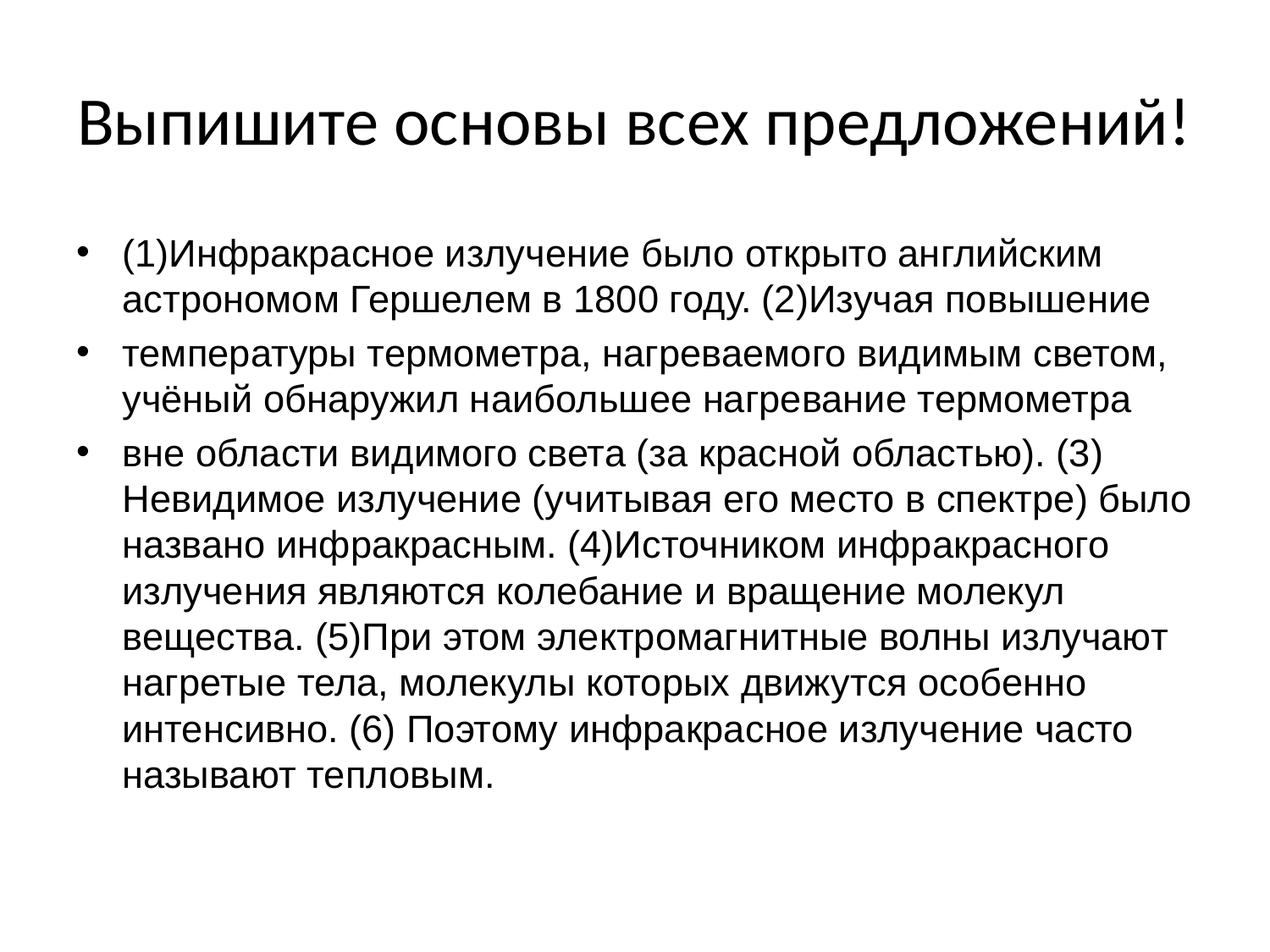

# Выпишите основы всех предложений!
(1)Инфракрасное излучение было открыто английским астрономом Гершелем в 1800 году. (2)Изучая повышение
температуры термометра, нагреваемого видимым светом, учёный обнаружил наибольшее нагревание термометра
вне области видимого света (за красной областью). (3) Невидимое излучение (учитывая его место в спектре) было названо инфракрасным. (4)Источником инфракрасного излучения являются колебание и вращение молекул вещества. (5)При этом электромагнитные волны излучают нагретые тела, молекулы которых движутся особенно интенсивно. (6) Поэтому инфракрасное излучение часто называют тепловым.